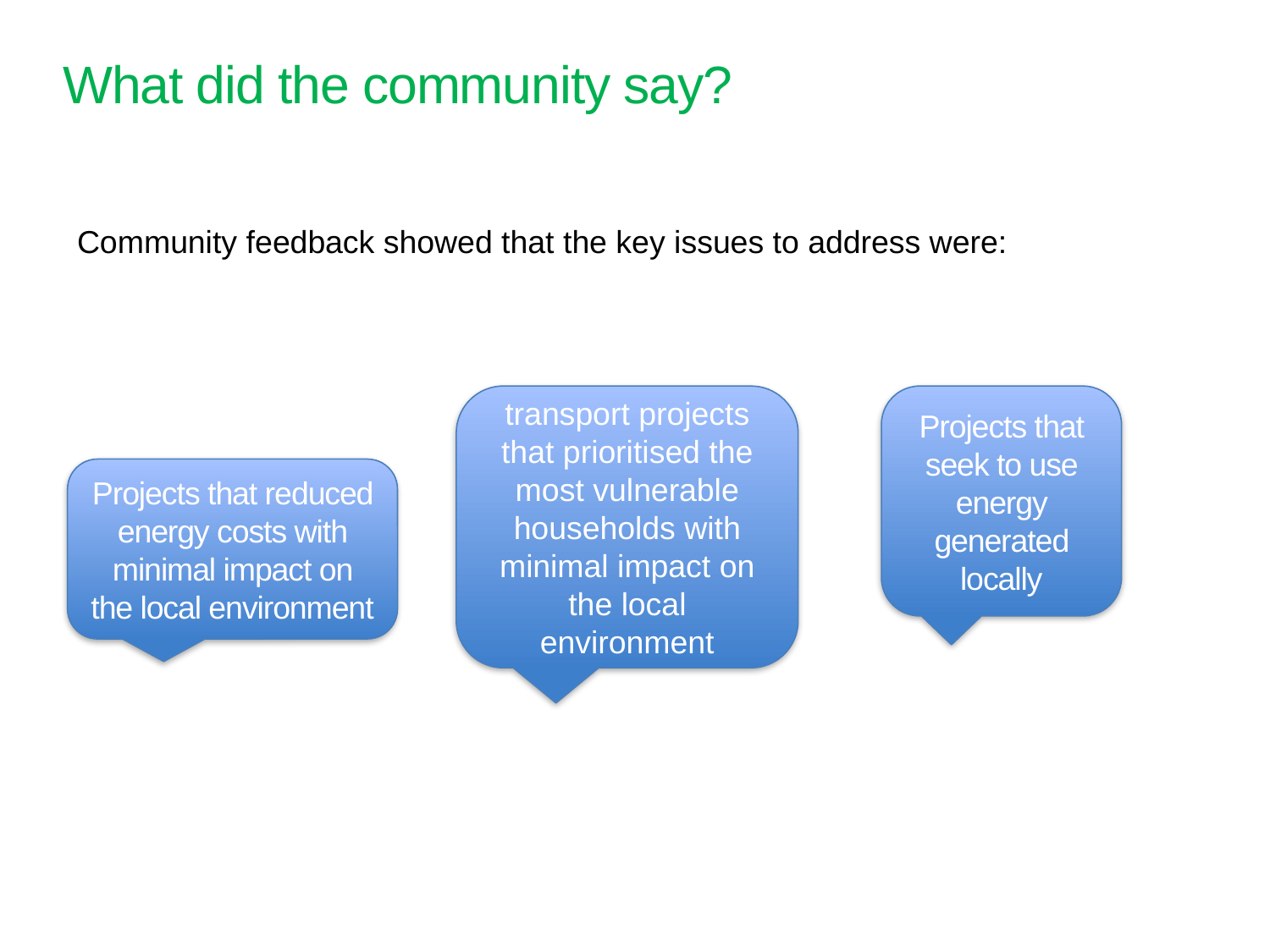

# What did the community say?
Community feedback showed that the key issues to address were:

A Local Energy Plan for Drumnadrochit

transport projects that prioritised the most vulnerable households with minimal impact on the local environment
Projects that seek to use energy generated locally
Projects that reduced energy costs with minimal impact on the local environment